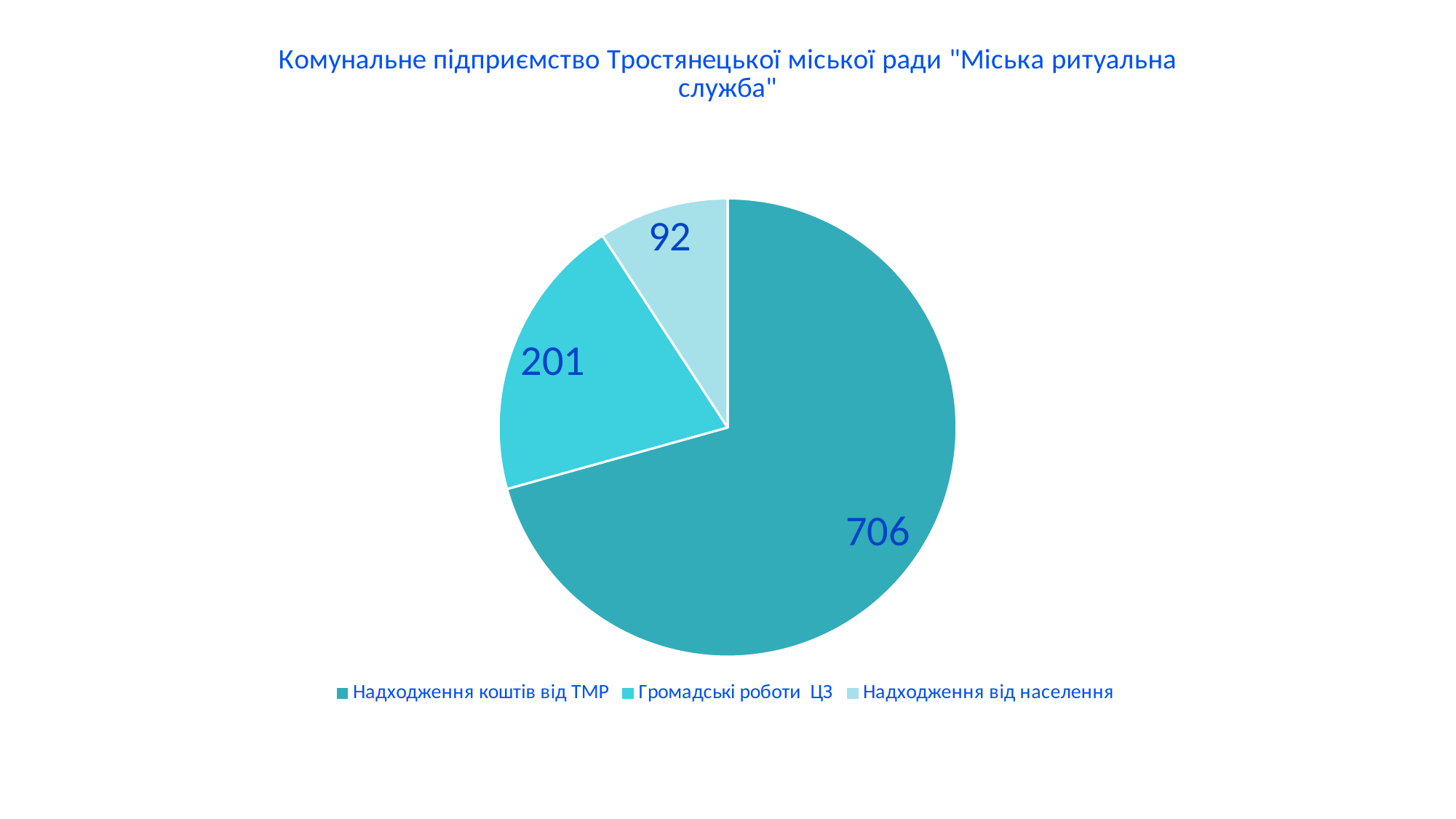

### Chart: Комунальне підприємство Тростянецької міської ради "Міська ритуальна служба"

| Category | Продажи |
|---|---|
| Надходження коштів від ТМР | 706.0 |
| Громадські роботи  ЦЗ | 201.0 |
| Надходження від населення  | 92.0 |
#